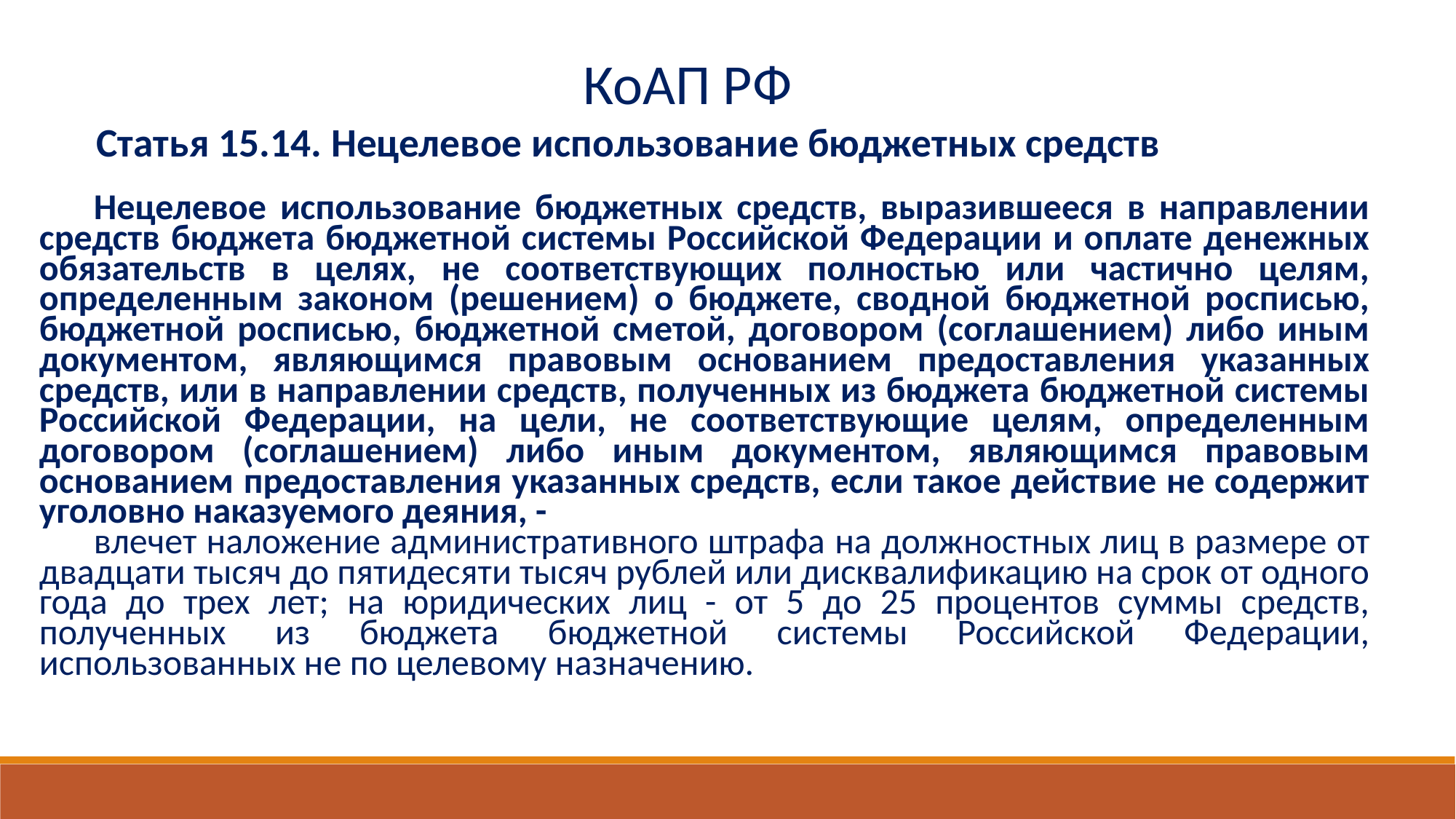

КоАП РФ
Статья 15.14. Нецелевое использование бюджетных средств
Нецелевое использование бюджетных средств, выразившееся в направлении средств бюджета бюджетной системы Российской Федерации и оплате денежных обязательств в целях, не соответствующих полностью или частично целям, определенным законом (решением) о бюджете, сводной бюджетной росписью, бюджетной росписью, бюджетной сметой, договором (соглашением) либо иным документом, являющимся правовым основанием предоставления указанных средств, или в направлении средств, полученных из бюджета бюджетной системы Российской Федерации, на цели, не соответствующие целям, определенным договором (соглашением) либо иным документом, являющимся правовым основанием предоставления указанных средств, если такое действие не содержит уголовно наказуемого деяния, -
влечет наложение административного штрафа на должностных лиц в размере от двадцати тысяч до пятидесяти тысяч рублей или дисквалификацию на срок от одного года до трех лет; на юридических лиц - от 5 до 25 процентов суммы средств, полученных из бюджета бюджетной системы Российской Федерации, использованных не по целевому назначению.